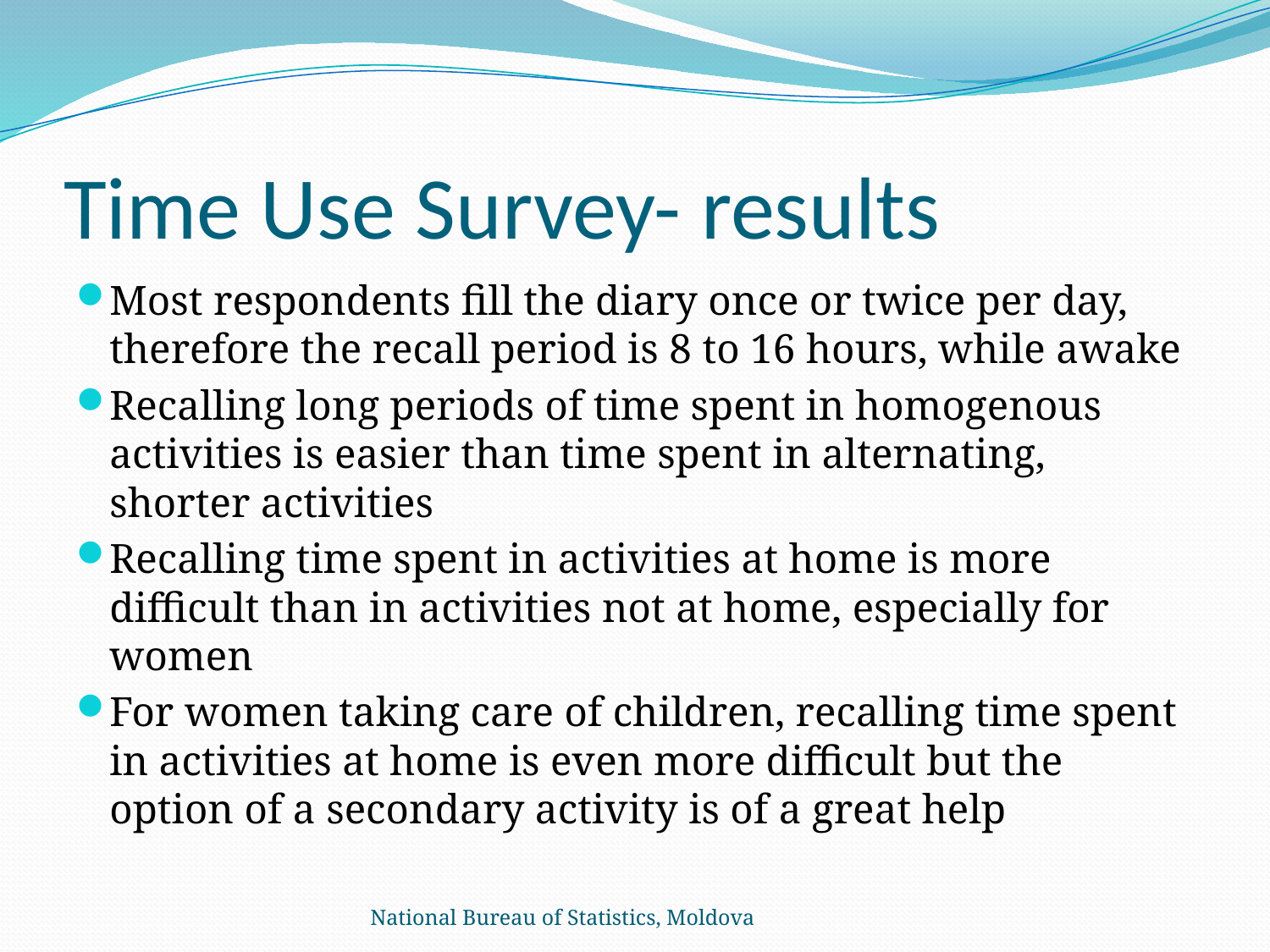

# Time Use Survey- results
Most respondents fill the diary once or twice per day, therefore the recall period is 8 to 16 hours, while awake
Recalling long periods of time spent in homogenous activities is easier than time spent in alternating, shorter activities
Recalling time spent in activities at home is more difficult than in activities not at home, especially for women
For women taking care of children, recalling time spent in activities at home is even more difficult but the option of a secondary activity is of a great help
National Bureau of Statistics, Moldova